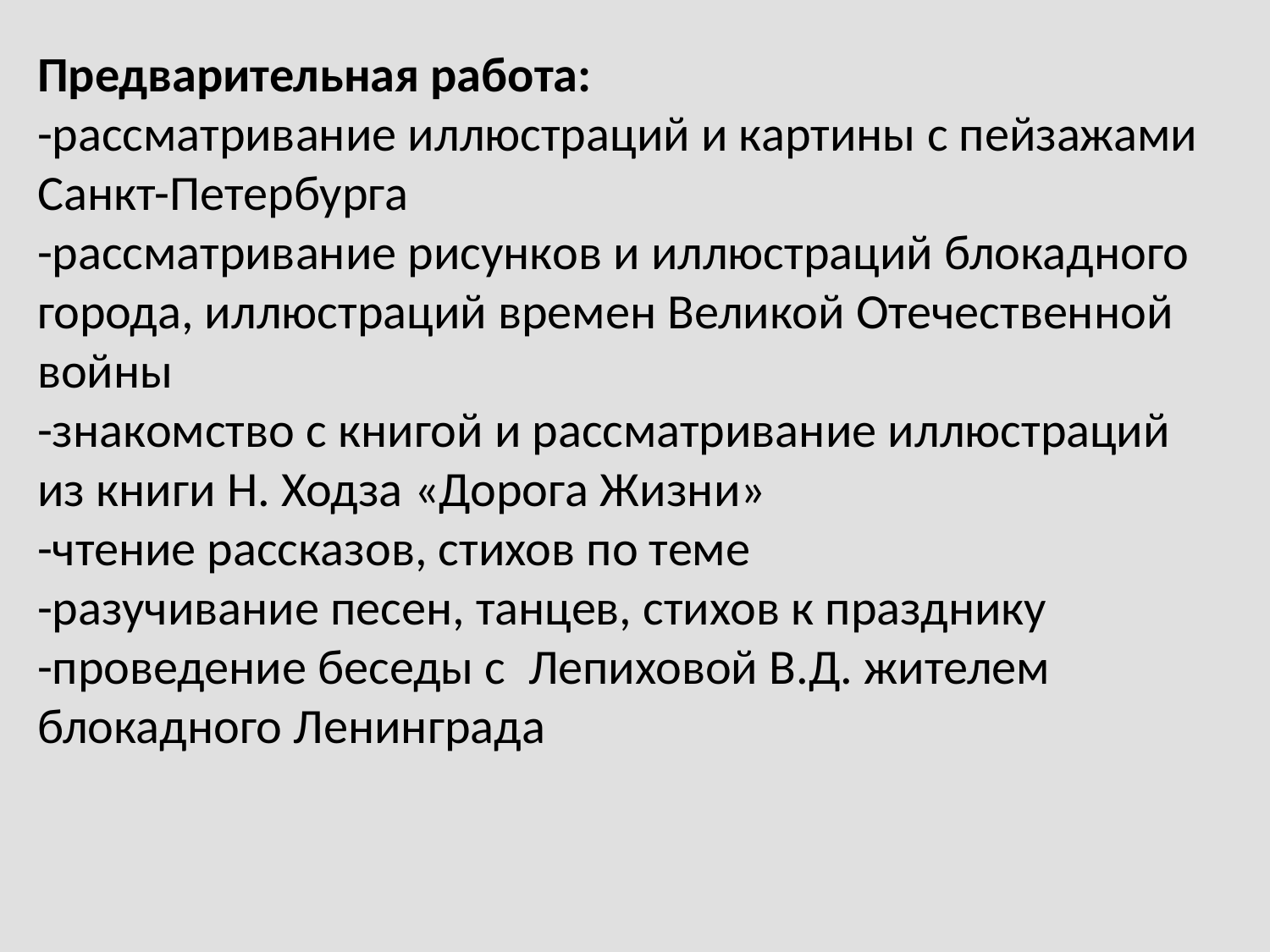

Предварительная работа:
-рассматривание иллюстраций и картины с пейзажами Санкт-Петербурга
-рассматривание рисунков и иллюстраций блокадного города, иллюстраций времен Великой Отечественной войны
-знакомство с книгой и рассматривание иллюстраций из книги Н. Ходза «Дорога Жизни»
-чтение рассказов, стихов по теме
-разучивание песен, танцев, стихов к празднику
-проведение беседы с  Лепиховой В.Д. жителем блокадного Ленинграда